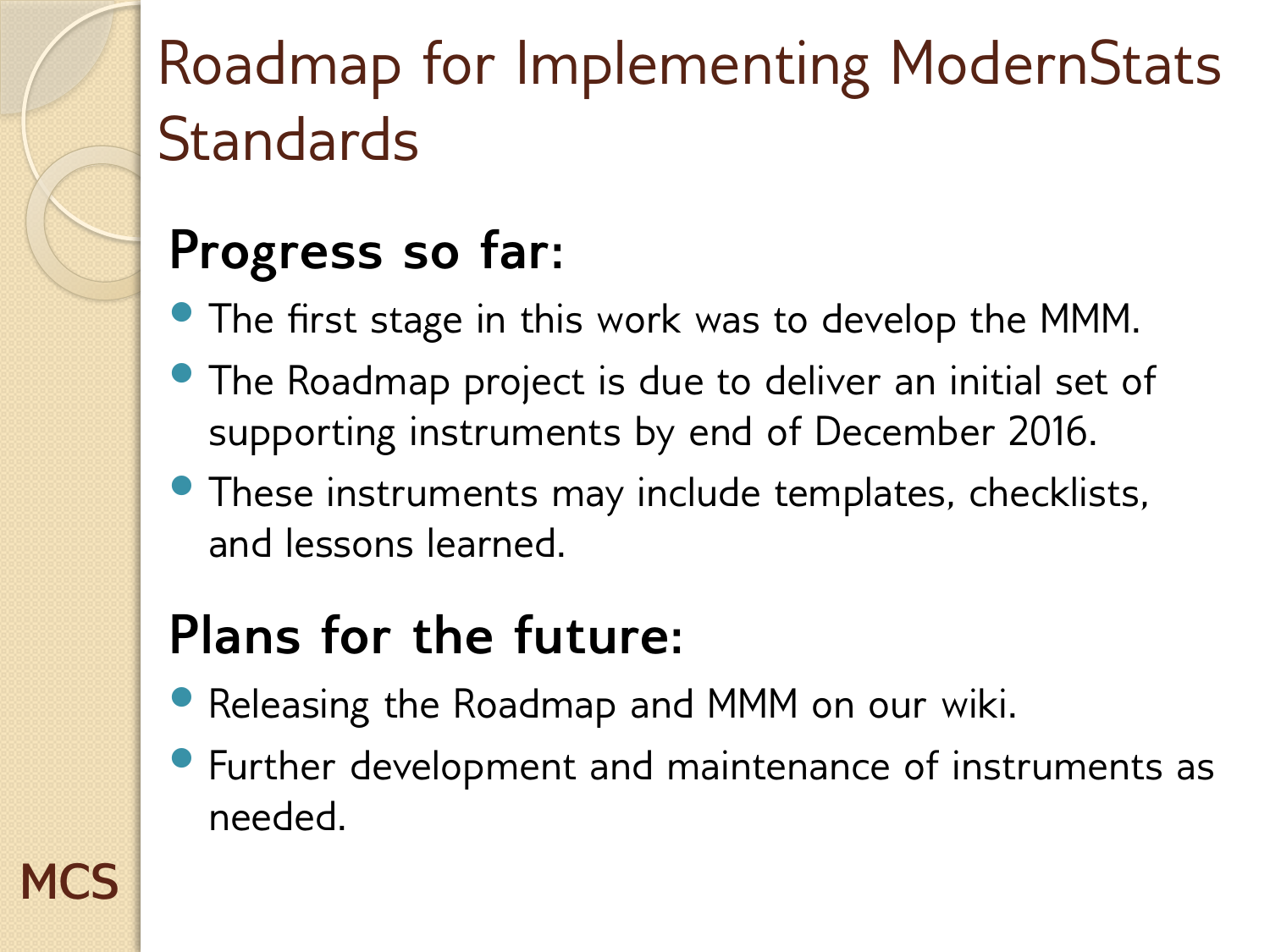

# Roadmap for Implementing ModernStats Standards
Progress so far:
The first stage in this work was to develop the MMM.
The Roadmap project is due to deliver an initial set of supporting instruments by end of December 2016.
These instruments may include templates, checklists, and lessons learned.
Plans for the future:
Releasing the Roadmap and MMM on our wiki.
Further development and maintenance of instruments as needed.

MCS